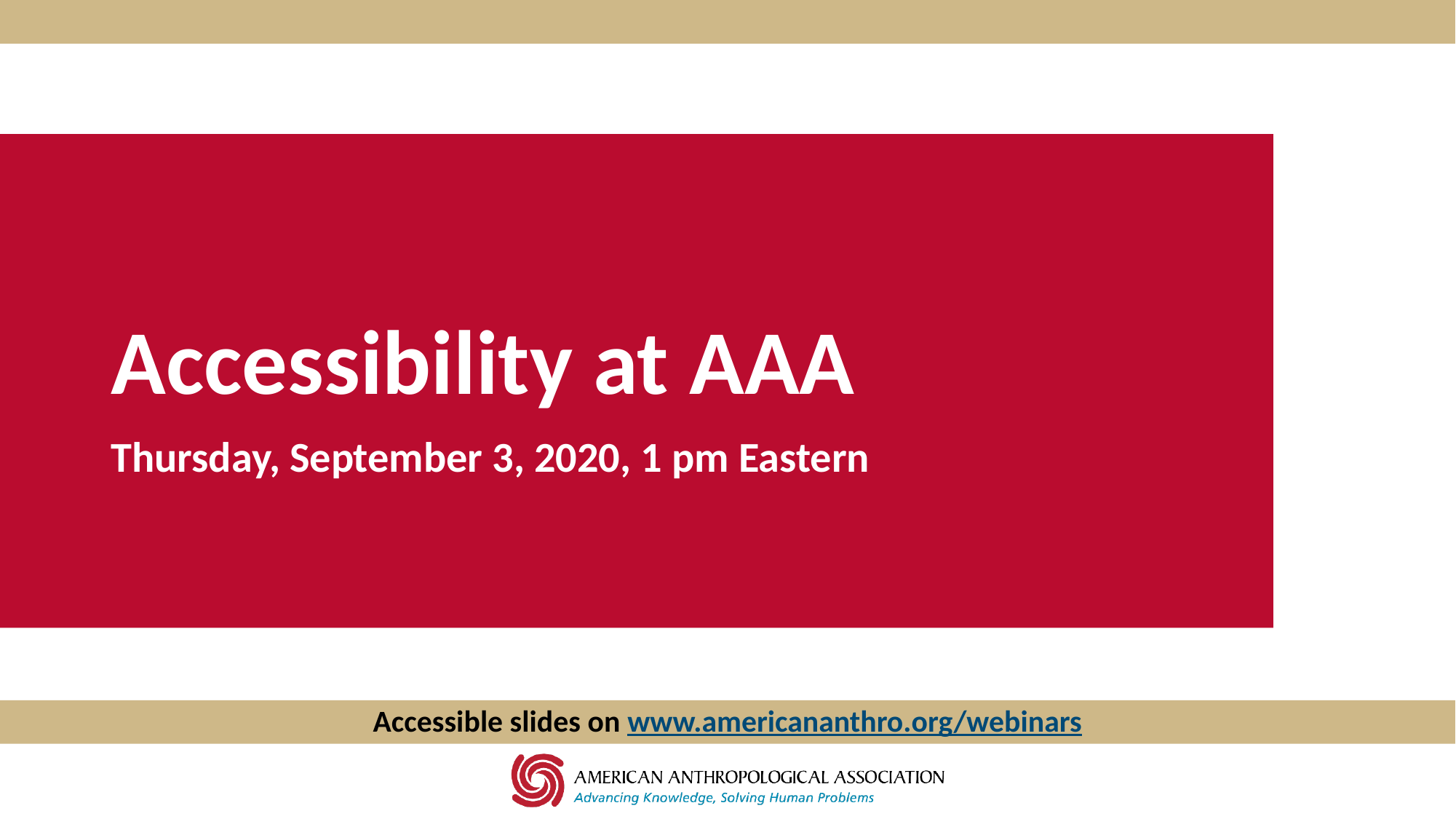

# Accessibility at AAA
Thursday, September 3, 2020, 1 pm Eastern
Accessible slides on www.americananthro.org/webinars